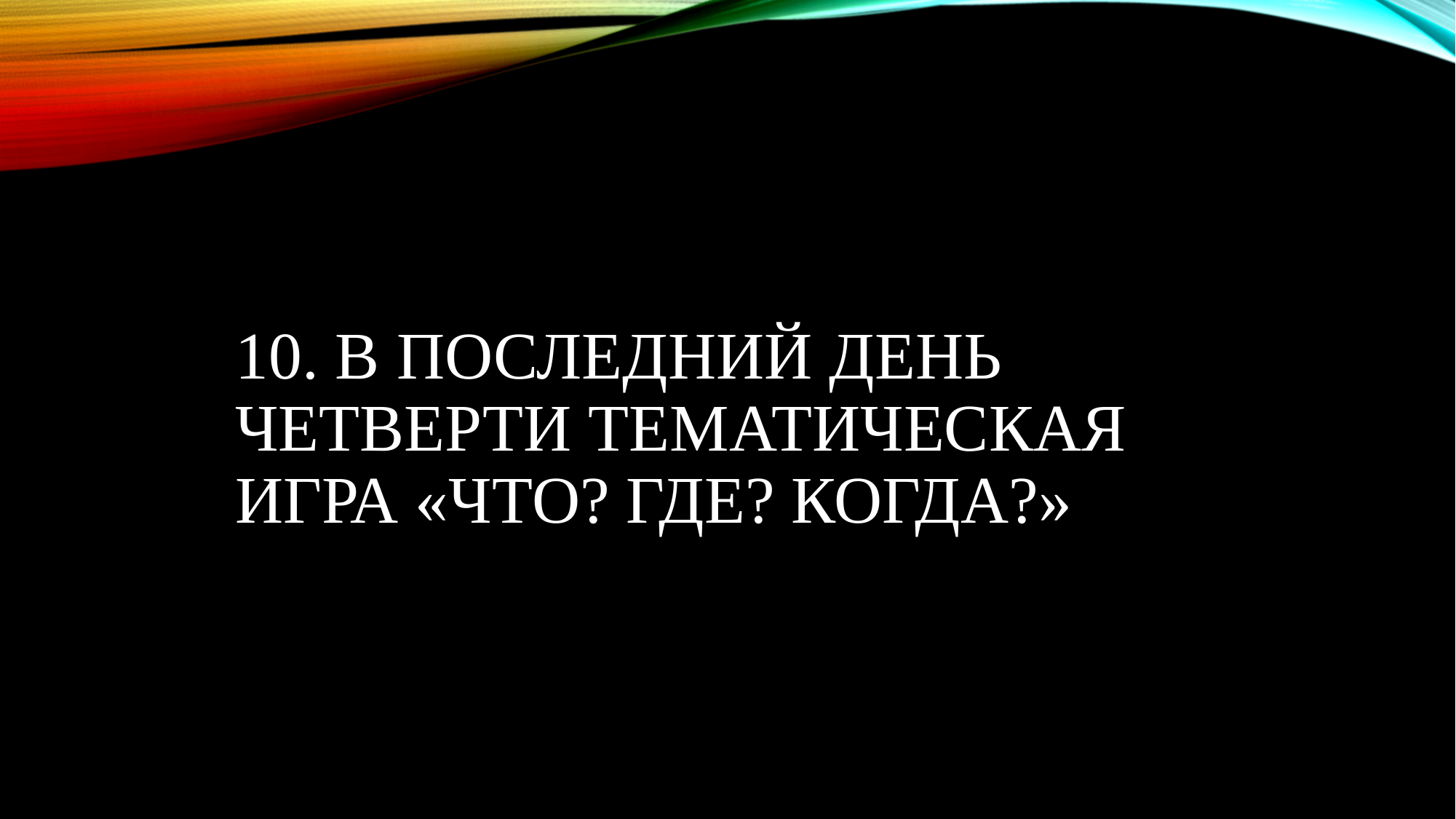

# 10. В последний день четверти тематическая игра «Что? Где? Когда?»